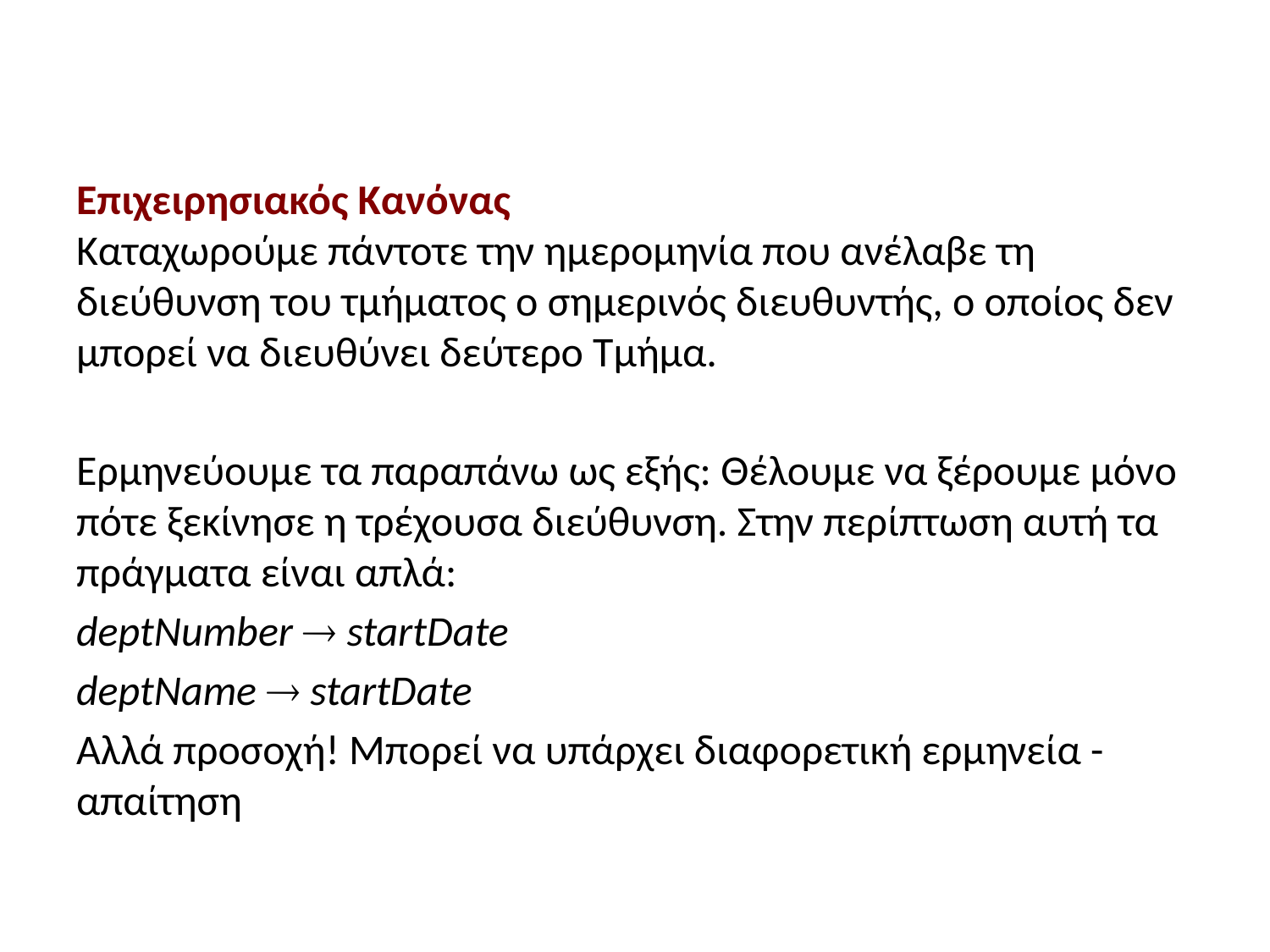

#
Επιχειρησιακός Κανόνας
Καταχωρούμε πάντοτε την ημερομηνία που ανέλαβε τη διεύθυνση του τμήματος ο σημερινός διευθυντής, ο οποίος δεν μπορεί να διευθύνει δεύτερο Τμήμα.

Ερμηνεύουμε τα παραπάνω ως εξής: Θέλουμε να ξέρουμε μόνο πότε ξεκίνησε η τρέχουσα διεύθυνση. Στην περίπτωση αυτή τα πράγματα είναι απλά:
deptNumber → startDate
deptName → startDate
Αλλά προσοχή! Μπορεί να υπάρχει διαφορετική ερμηνεία - απαίτηση